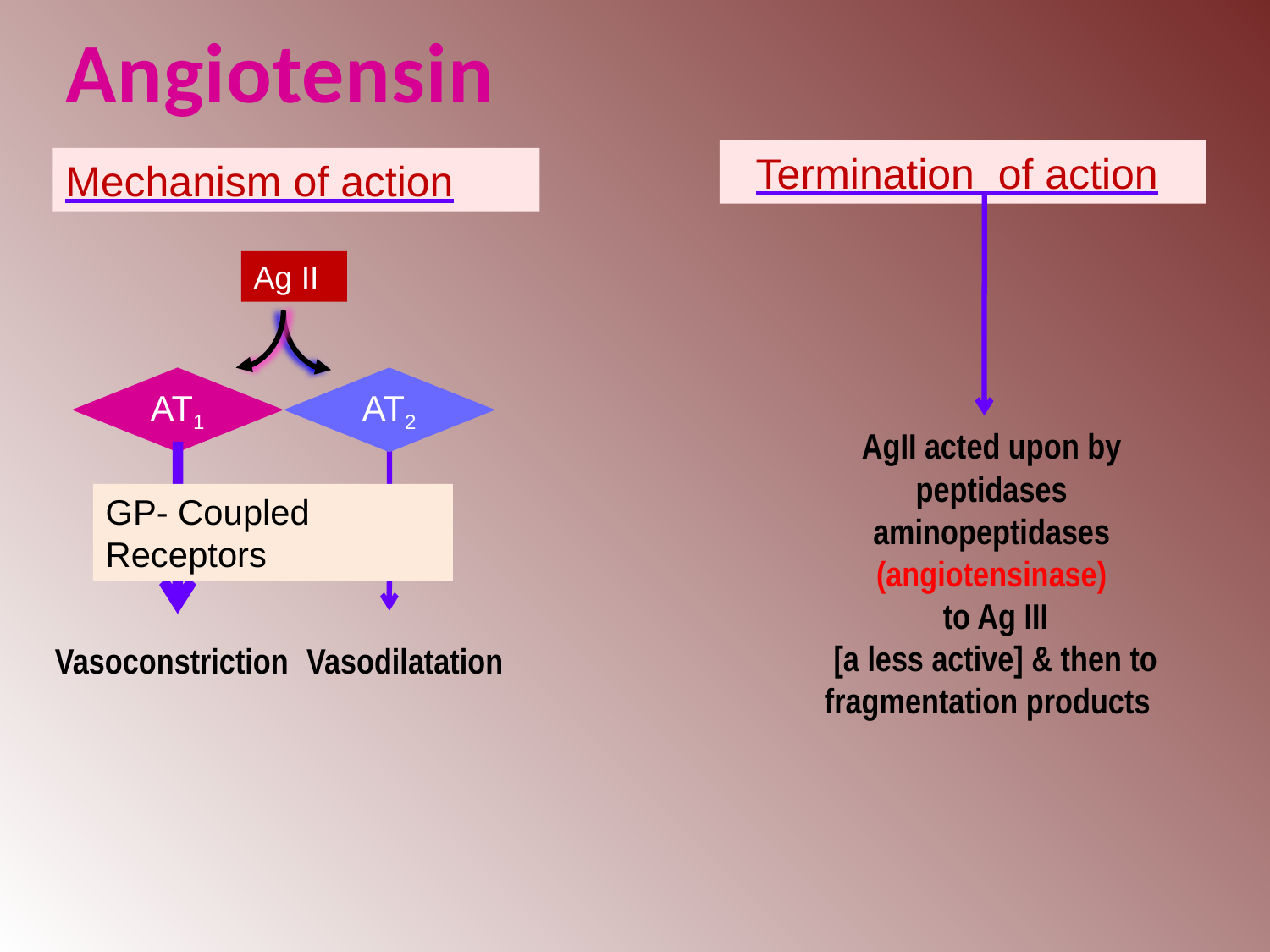

Angiotensin
  Termination  of action
Mechanism of action

Ag II
AT1
AT2
AgII acted upon by peptidases
aminopeptidases (angiotensinase)
 to Ag III
 [a less active] & then to fragmentation products
GP- Coupled Receptors
Vasoconstriction
Vasodilatation